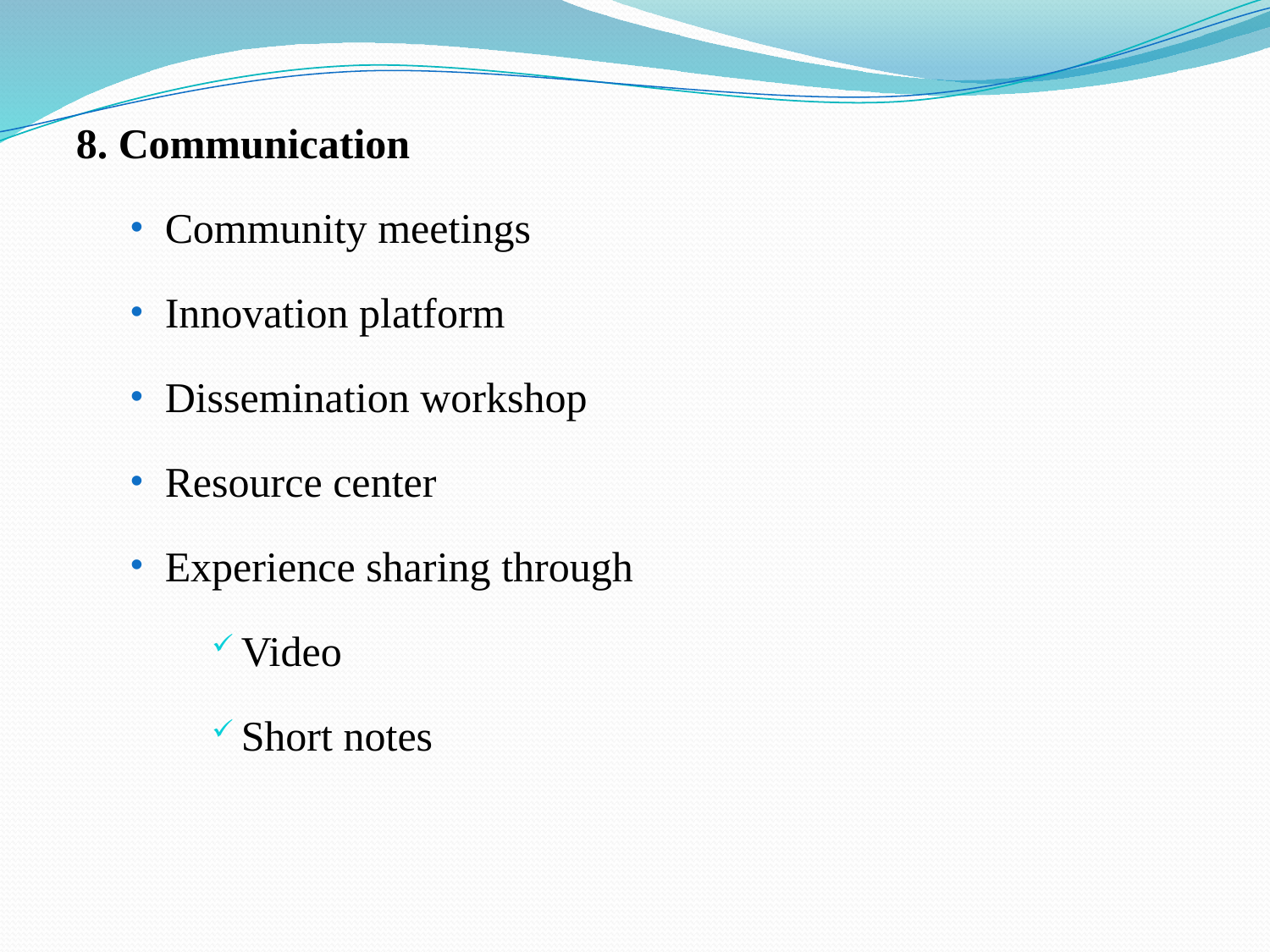

8. Communication
Community meetings
Innovation platform
Dissemination workshop
Resource center
Experience sharing through
Video
Short notes